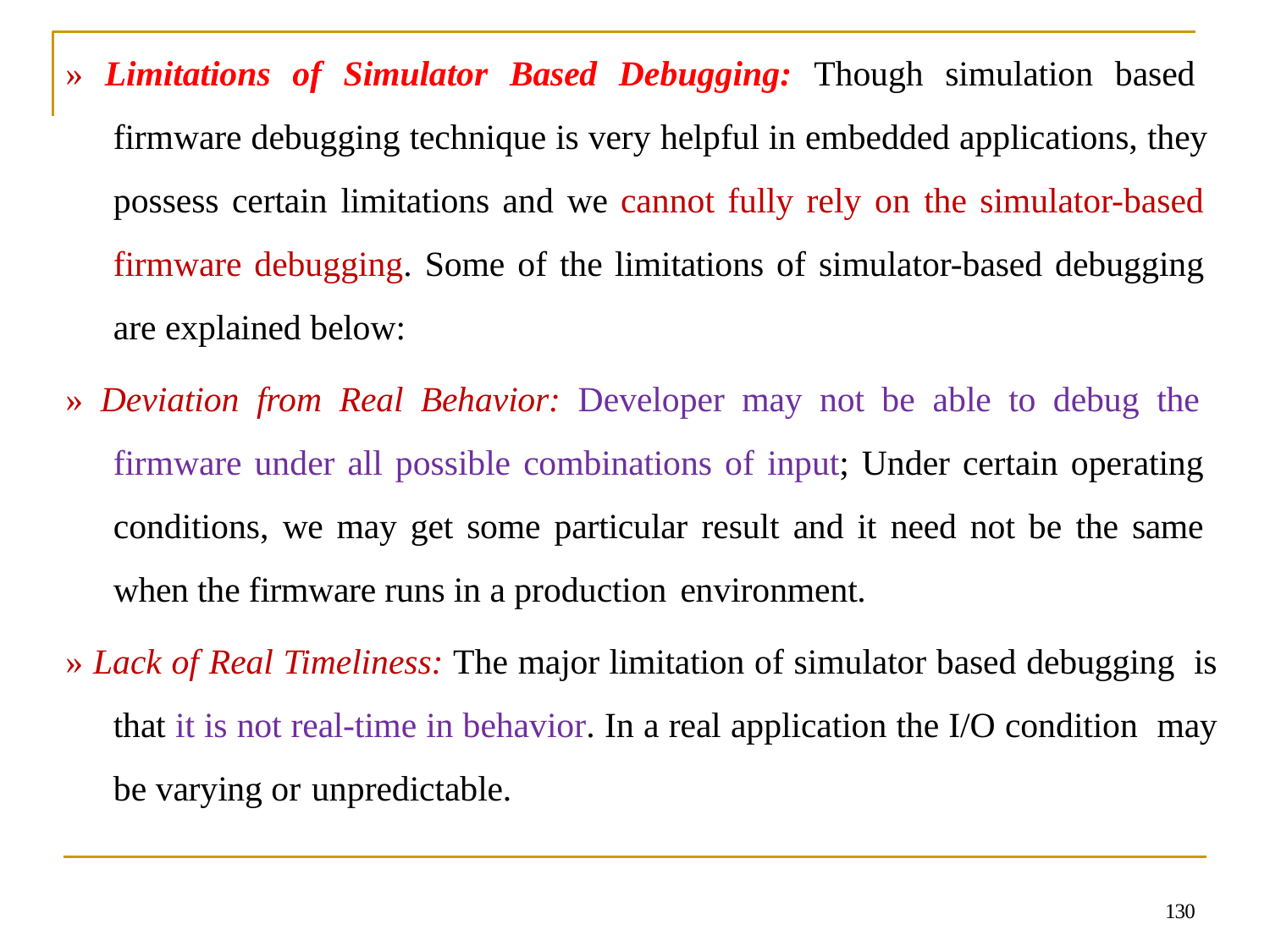

» Limitations of Simulator Based Debugging: Though simulation based  firmware debugging technique is very helpful in embedded applications, they  possess certain limitations and we cannot fully rely on the simulator-based  firmware debugging. Some of the limitations of simulator-based debugging  are explained below:
» Deviation from Real Behavior: Developer may not be able to debug the  firmware under all possible combinations of input; Under certain operating  conditions, we may get some particular result and it need not be the same  when the firmware runs in a production environment.
» Lack of Real Timeliness: The major limitation of simulator based debugging  is that it is not real-time in behavior. In a real application the I/O condition  may be varying or unpredictable.
130